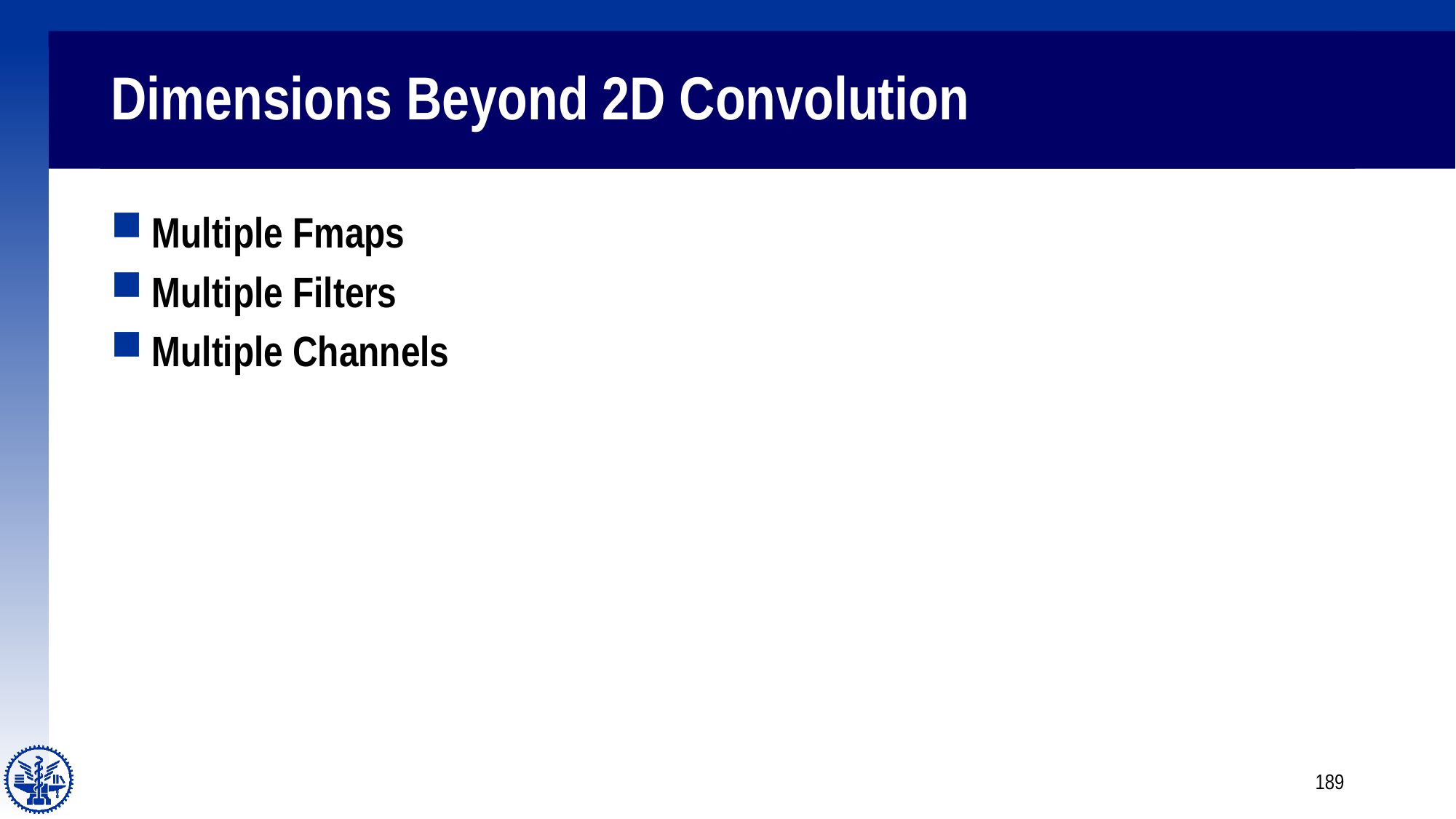

# Dimensions Beyond 2D Convolution
Multiple Fmaps
Multiple Filters
Multiple Channels
189